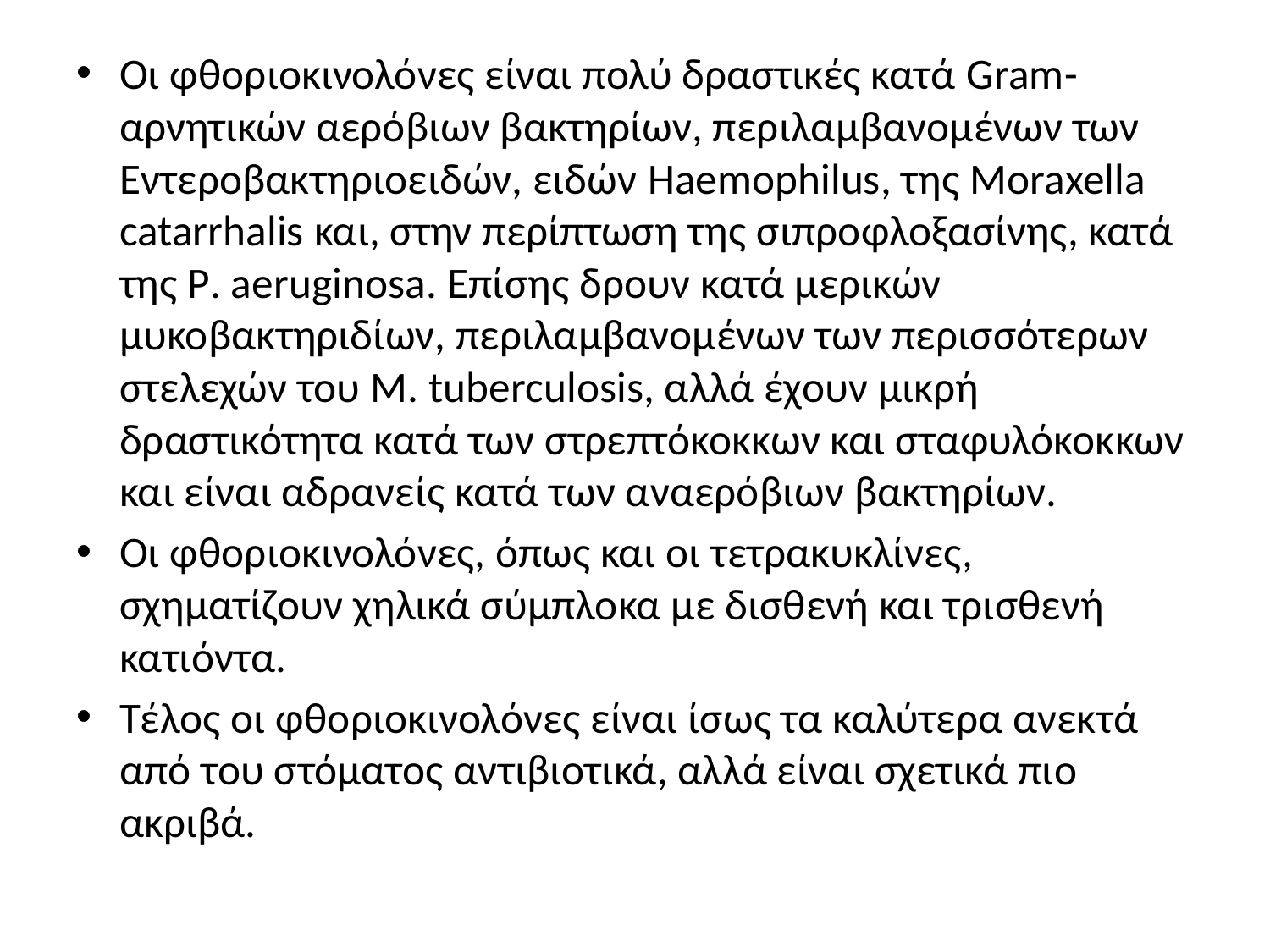

Οι φθοριοκινολόνες είναι πολύ δραστικές κατά Gram-αρνητικών αερόβιων βακτηρίων, περιλαμβανομένων των Εντεροβακτηριοειδών, ειδών Haemophilus, της Moraxella catarrhalis και, στην περίπτωση της σιπροφλοξασίνης, κατά της P. aeruginosa. Επίσης δρουν κατά μερικών μυκοβακτηριδίων, περιλαμβανομένων των περισσότερων στελεχών του Μ. tuberculosis, αλλά έχουν μικρή δραστικότητα κατά των στρεπτόκοκκων και σταφυλόκοκκων και είναι αδρανείς κατά των αναερόβιων βακτηρίων.
Οι φθοριοκινολόνες, όπως και οι τετρακυκλίνες, σχηματίζουν χηλικά σύμπλοκα με δισθενή και τρισθενή κατιόντα.
Τέλος οι φθοριοκινολόνες είναι ίσως τα καλύτερα ανεκτά από του στόματος αντιβιοτικά, αλλά είναι σχετικά πιο ακριβά.